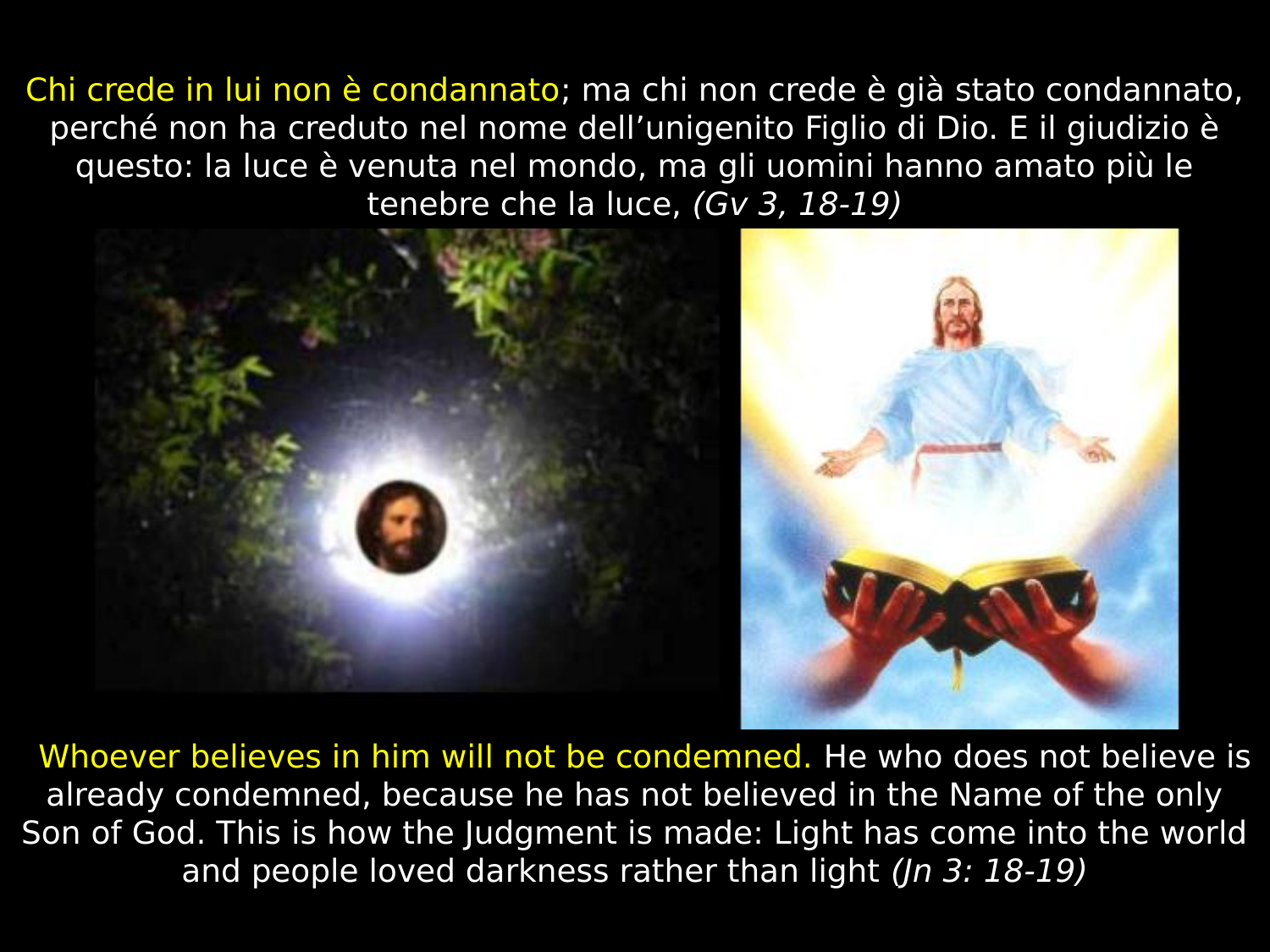

Chi crede in lui non è condannato; ma chi non crede è già stato condannato, perché non ha creduto nel nome dell’unigenito Figlio di Dio. E il giudizio è questo: la luce è venuta nel mondo, ma gli uomini hanno amato più le tenebre che la luce, (Gv 3, 18-19)
  Whoever believes in him will not be condemned. He who does not believe is already condemned, because he has not believed in the Name of the only Son of God. This is how the Judgment is made: Light has come into the world and people loved darkness rather than light (Jn 3: 18-19)